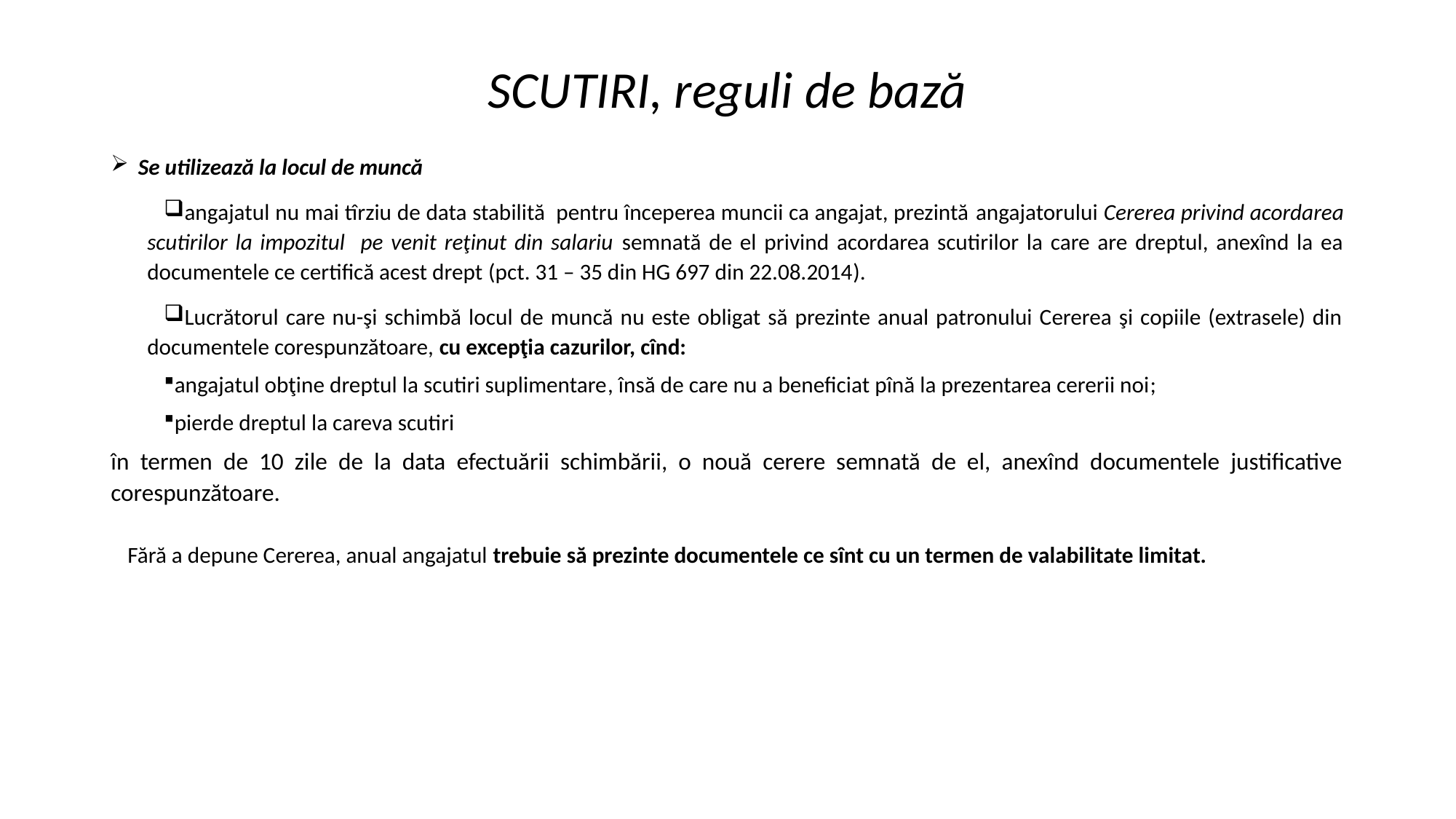

# SCUTIRI, reguli de bază
Se utilizează la locul de muncă
angajatul nu mai tîrziu de data stabilită  pentru începerea muncii ca angajat, prezintă angajatorului Cererea privind acordarea scutirilor la impozitul  pe venit reţinut din salariu semnată de el privind acordarea scutirilor la care are dreptul, anexînd la ea documentele ce certifică acest drept (pct. 31 – 35 din HG 697 din 22.08.2014).
Lucrătorul care nu-şi schimbă locul de muncă nu este obligat să prezinte anual patronului Cererea şi copiile (extrasele) din documentele corespunzătoare, cu excepţia cazurilor, cînd:
angajatul obţine dreptul la scutiri suplimentare, însă de care nu a beneficiat pînă la prezentarea cererii noi;
pierde dreptul la careva scutiri
în termen de 10 zile de la data efectuării schimbării, o nouă cerere semnată de el, anexînd documentele justificative corespunzătoare.

Fără a depune Cererea, anual angajatul trebuie să prezinte documentele ce sînt cu un termen de valabilitate limitat.